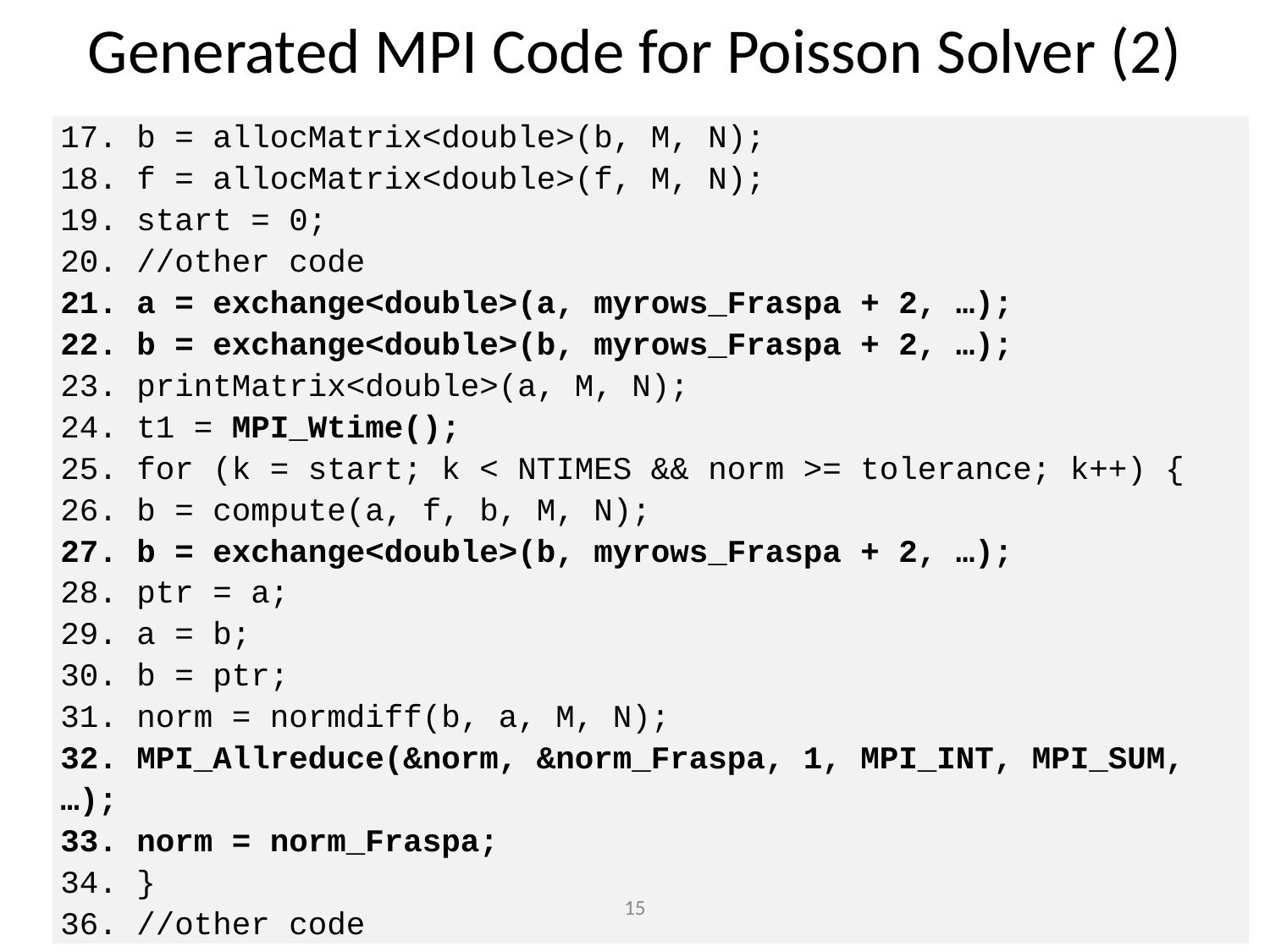

# Generated MPI Code for Poisson Solver (2)
| 17. b = allocMatrix<double>(b, M, N); 18. f = allocMatrix<double>(f, M, N); 19. start = 0; 20. //other code 21. a = exchange<double>(a, myrows\_Fraspa + 2, …); 22. b = exchange<double>(b, myrows\_Fraspa + 2, …); 23. printMatrix<double>(a, M, N); 24. t1 = MPI\_Wtime(); 25. for (k = start; k < NTIMES && norm >= tolerance; k++) { 26. b = compute(a, f, b, M, N); 27. b = exchange<double>(b, myrows\_Fraspa + 2, …); 28. ptr = a; 29. a = b; 30. b = ptr; 31. norm = normdiff(b, a, M, N); 32. MPI\_Allreduce(&norm, &norm\_Fraspa, 1, MPI\_INT, MPI\_SUM,…); 33. norm = norm\_Fraspa; 34. } 36. //other code |
| --- |
15